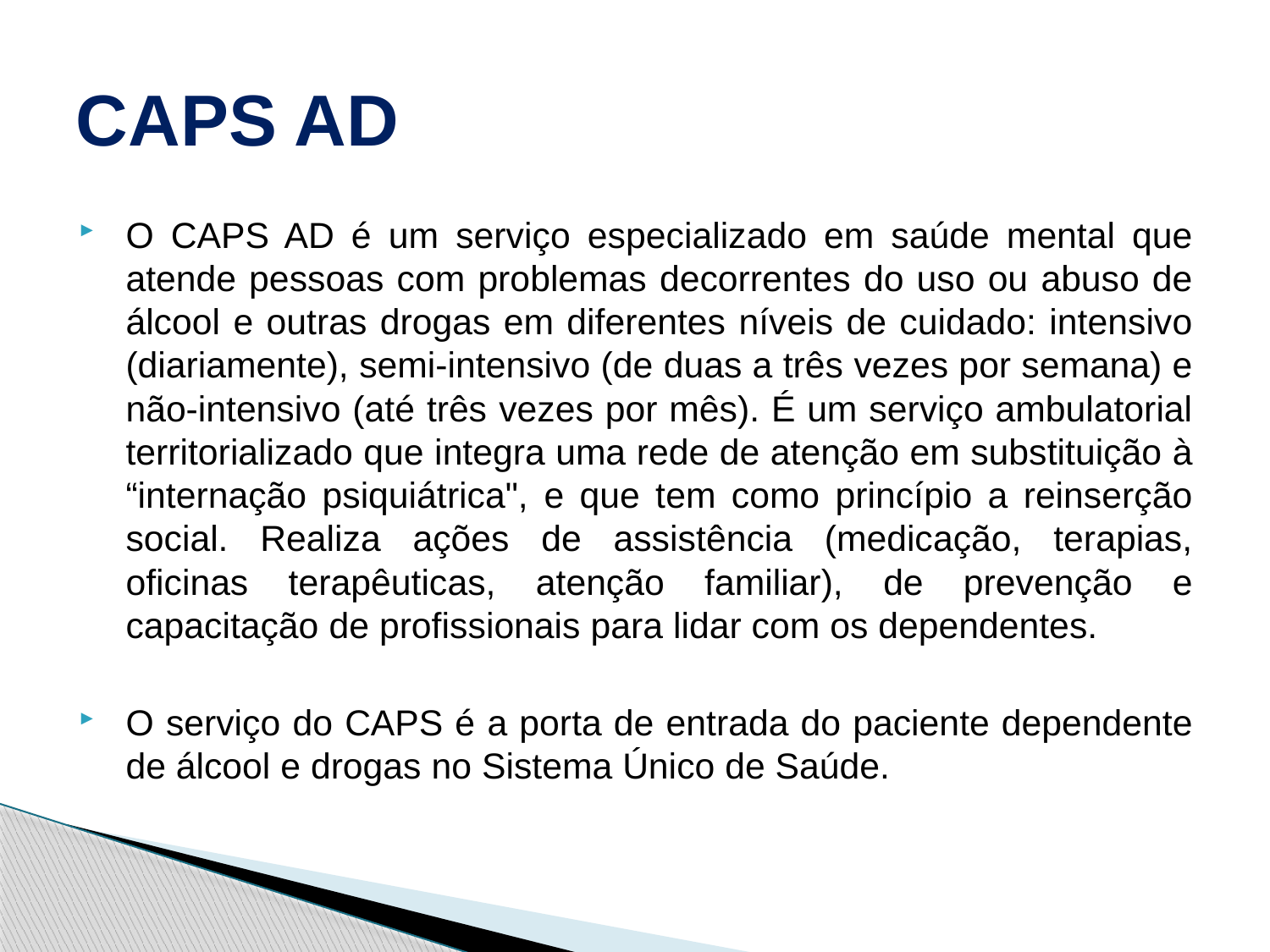

# CAPS AD
O CAPS AD é um serviço especializado em saúde mental que atende pessoas com problemas decorrentes do uso ou abuso de álcool e outras drogas em diferentes níveis de cuidado: intensivo (diariamente), semi-intensivo (de duas a três vezes por semana) e não-intensivo (até três vezes por mês). É um serviço ambulatorial territorializado que integra uma rede de atenção em substituição à “internação psiquiátrica", e que tem como princípio a reinserção social. Realiza ações de assistência (medicação, terapias, oficinas terapêuticas, atenção familiar), de prevenção e capacitação de profissionais para lidar com os dependentes.

O serviço do CAPS é a porta de entrada do paciente dependente de álcool e drogas no Sistema Único de Saúde.